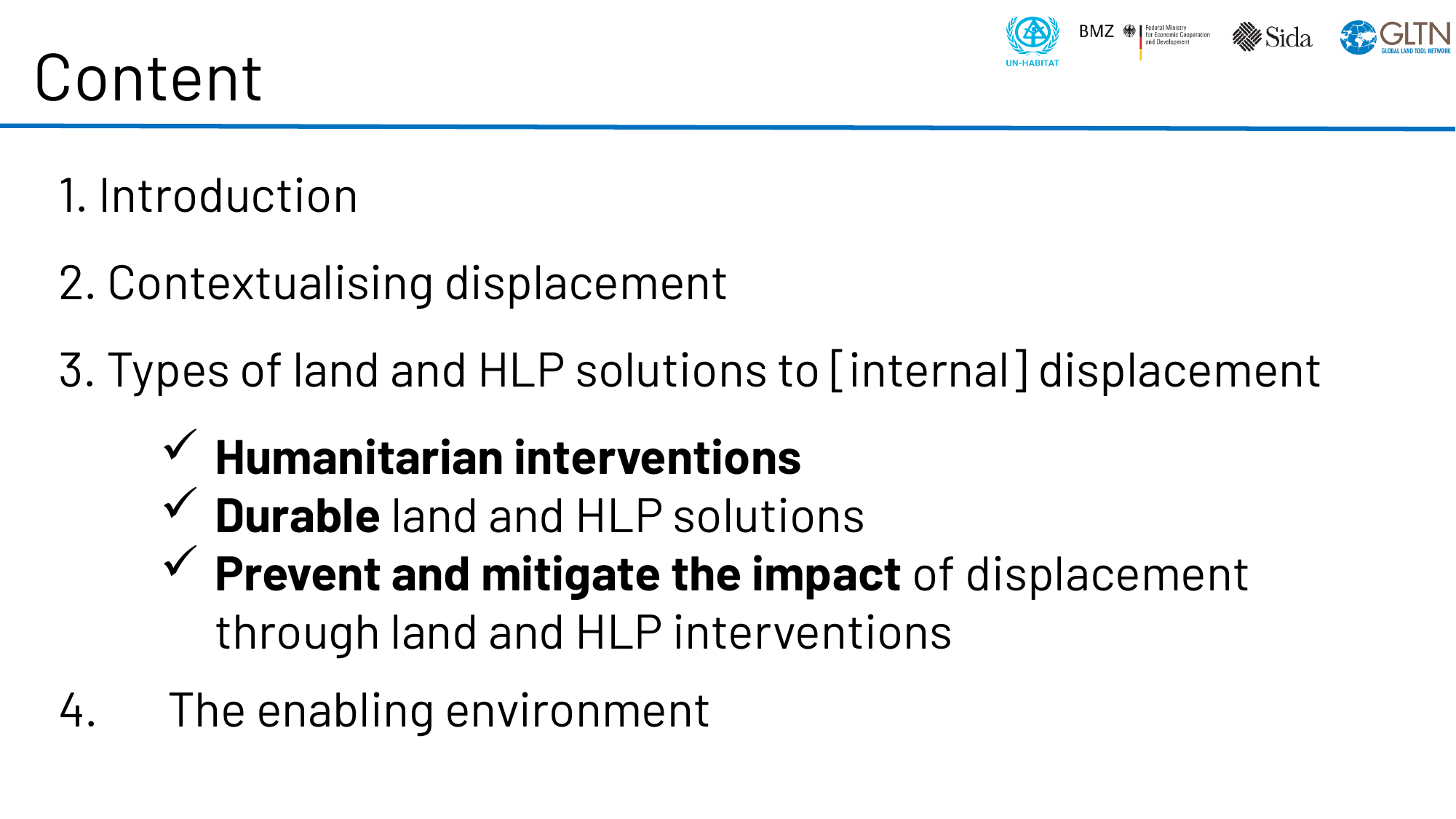

# Content
1. Introduction

2. Contextualising displacement

3. Types of land and HLP solutions to [internal] displacement

Humanitarian interventions
Durable land and HLP solutions
Prevent and mitigate the impact of displacement through land and HLP interventions

4.	The enabling environment